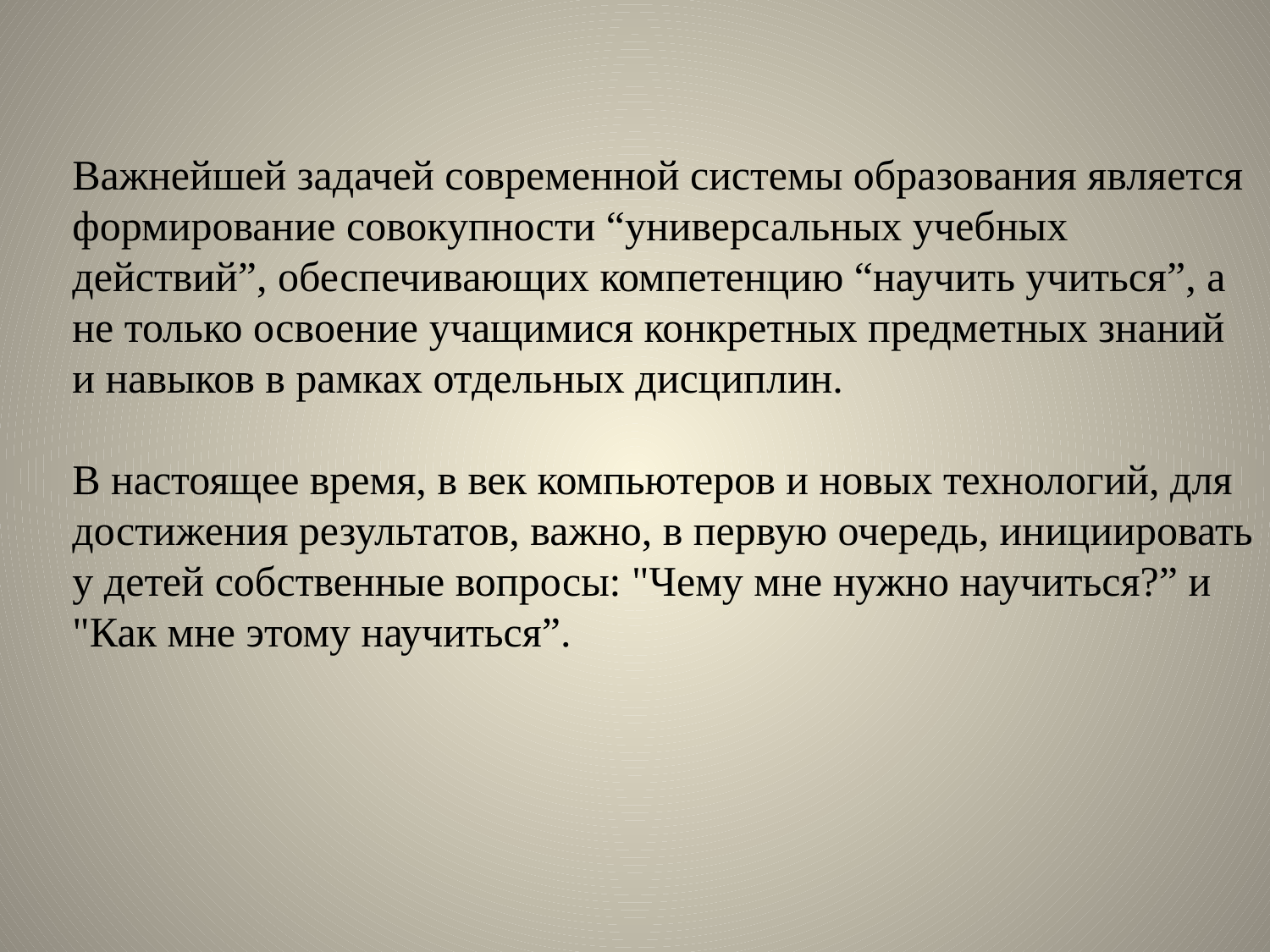

Важнейшей задачей современной системы образования является формирование совокупности “универсальных учебных действий”, обеспечивающих компетенцию “научить учиться”, а не только освоение учащимися конкретных предметных знаний и навыков в рамках отдельных дисциплин.

В настоящее время, в век компьютеров и новых технологий, для достижения результатов, важно, в первую очередь, инициировать у детей собственные вопросы: "Чему мне нужно научиться?” и "Как мне этому научиться”.